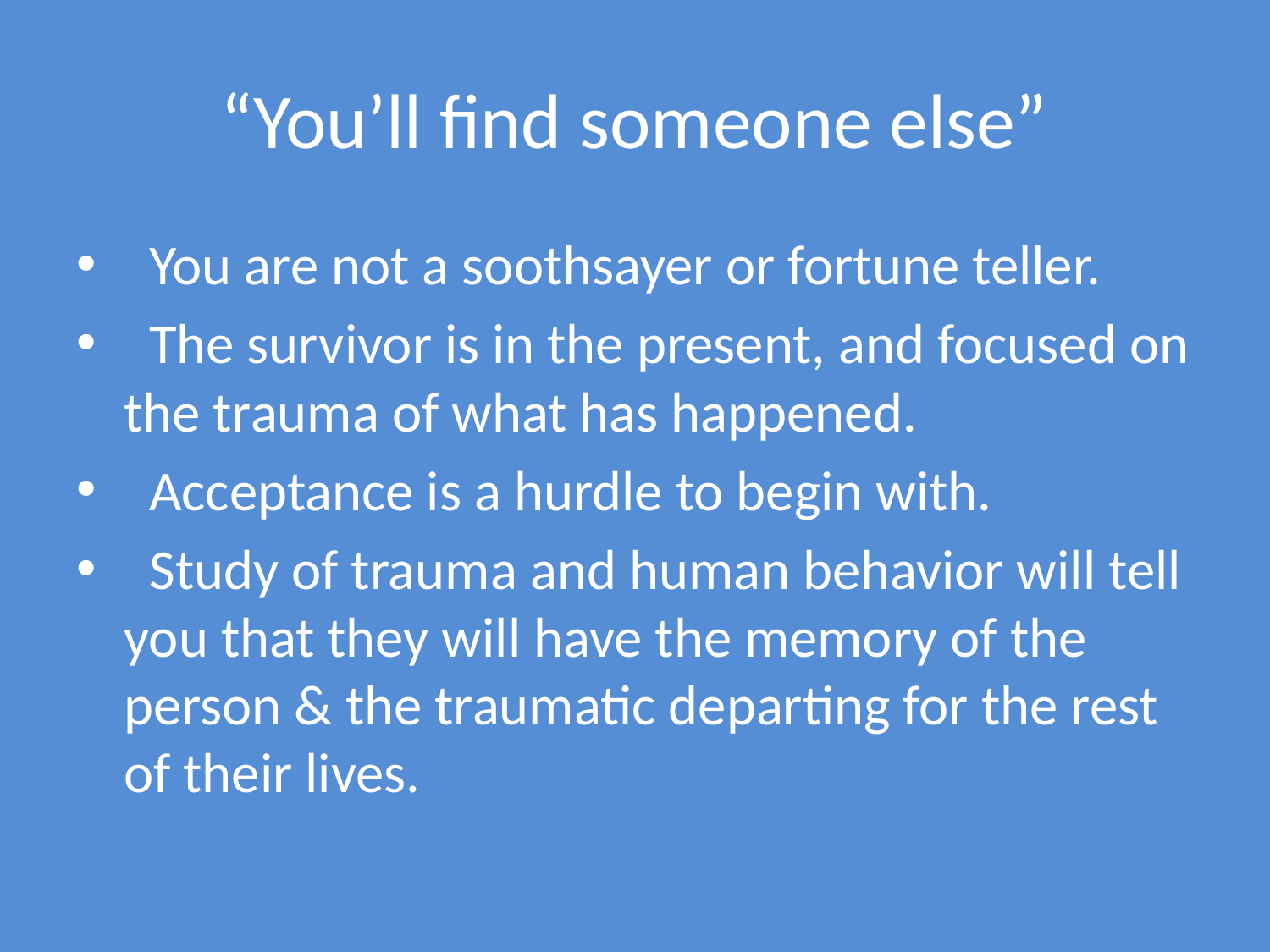

# “You’ll find someone else”
  You are not a soothsayer or fortune teller.
  The survivor is in the present, and focused on the trauma of what has happened.
  Acceptance is a hurdle to begin with.
  Study of trauma and human behavior will tell you that they will have the memory of the person & the traumatic departing for the rest of their lives.